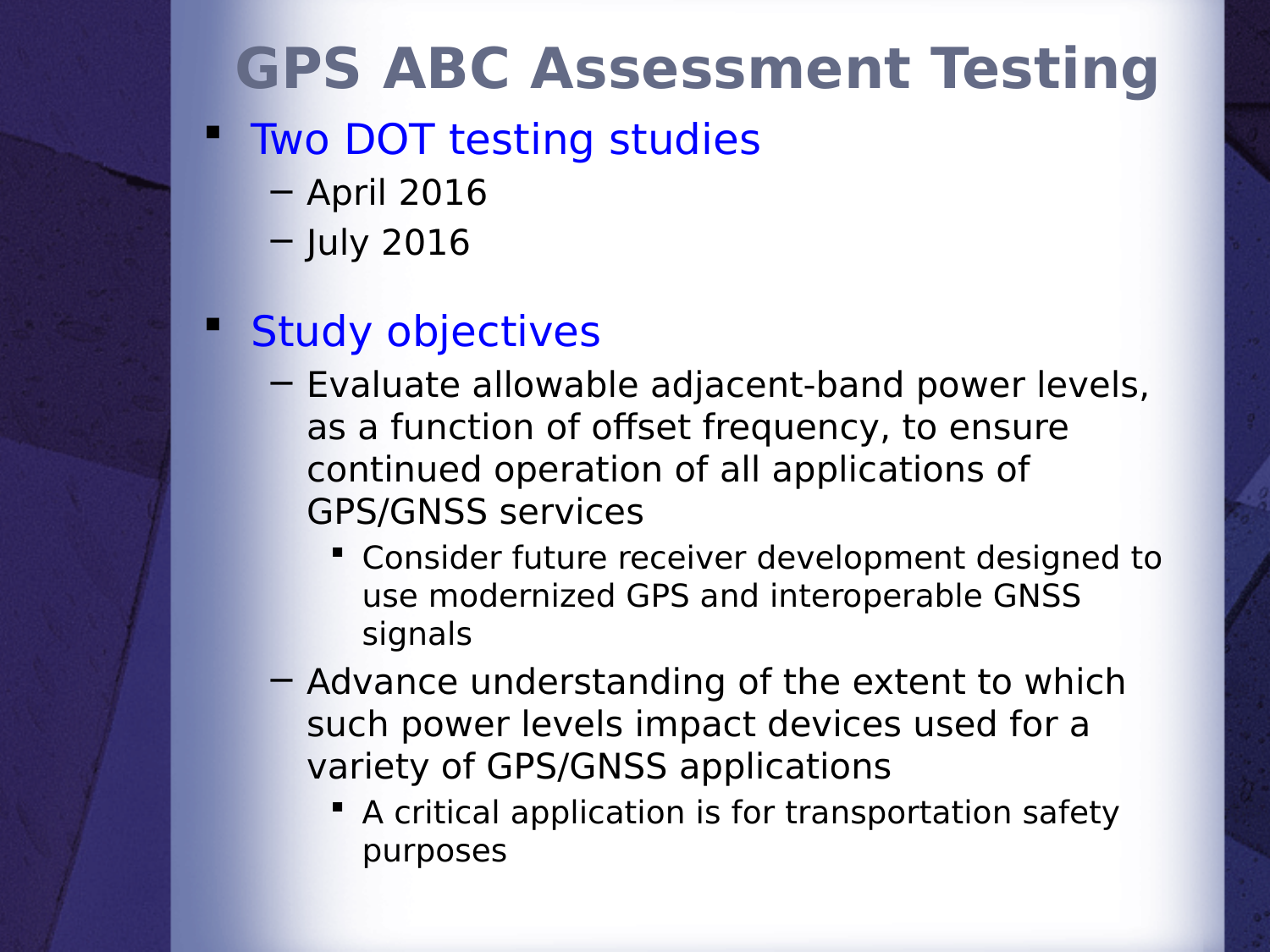

# GPS ABC Assessment Testing
Two DOT testing studies
April 2016
July 2016
Study objectives
Evaluate allowable adjacent-band power levels, as a function of offset frequency, to ensure continued operation of all applications of GPS/GNSS services
Consider future receiver development designed to use modernized GPS and interoperable GNSS signals
Advance understanding of the extent to which such power levels impact devices used for a variety of GPS/GNSS applications
A critical application is for transportation safety purposes